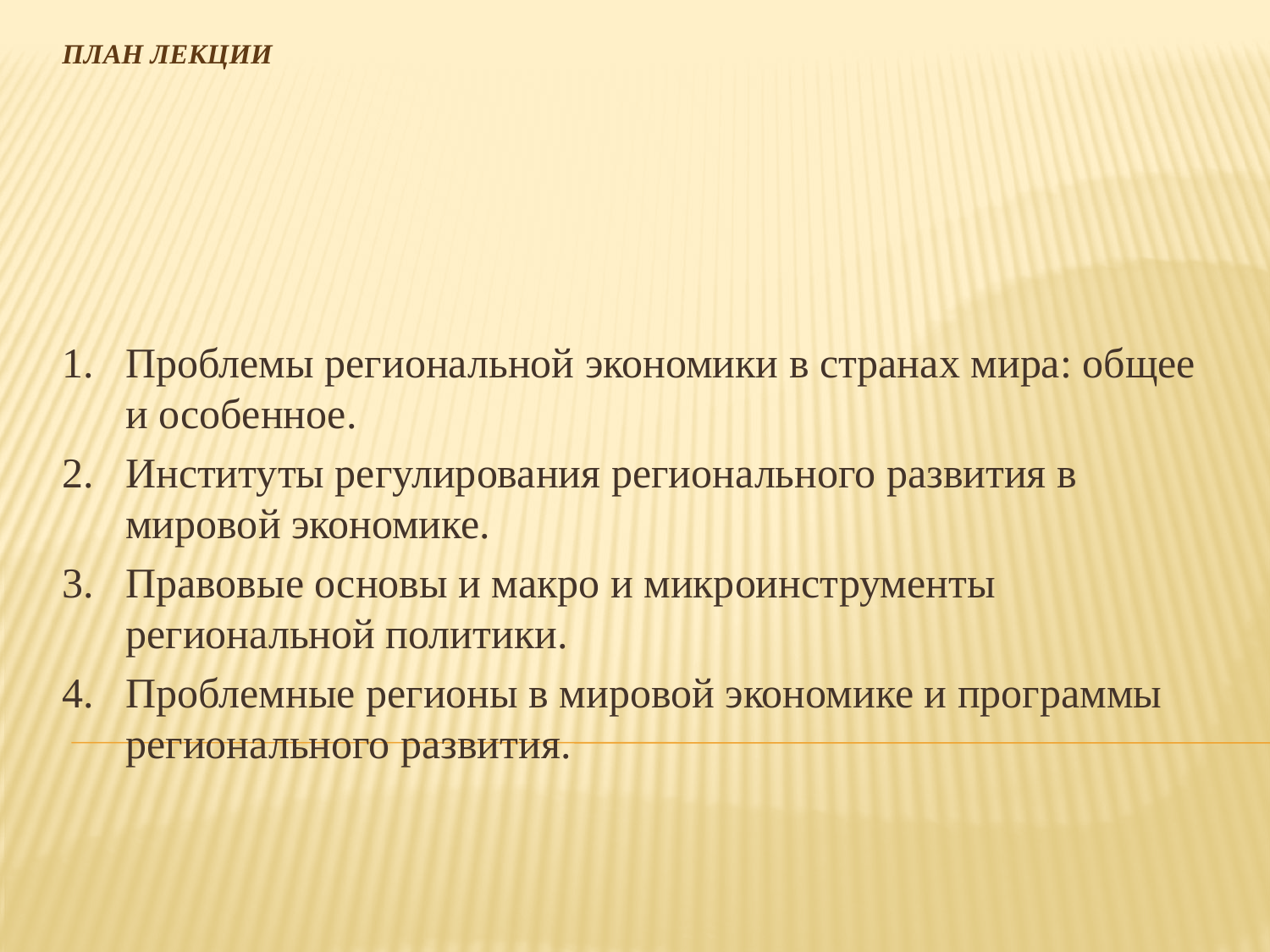

# План лекции
Проблемы региональной экономики в странах мира: общее и особенное.
Институты регулирования регионального развития в мировой экономике.
Правовые основы и макро и микроинструменты региональной политики.
Проблемные регионы в мировой экономике и программы регионального развития.